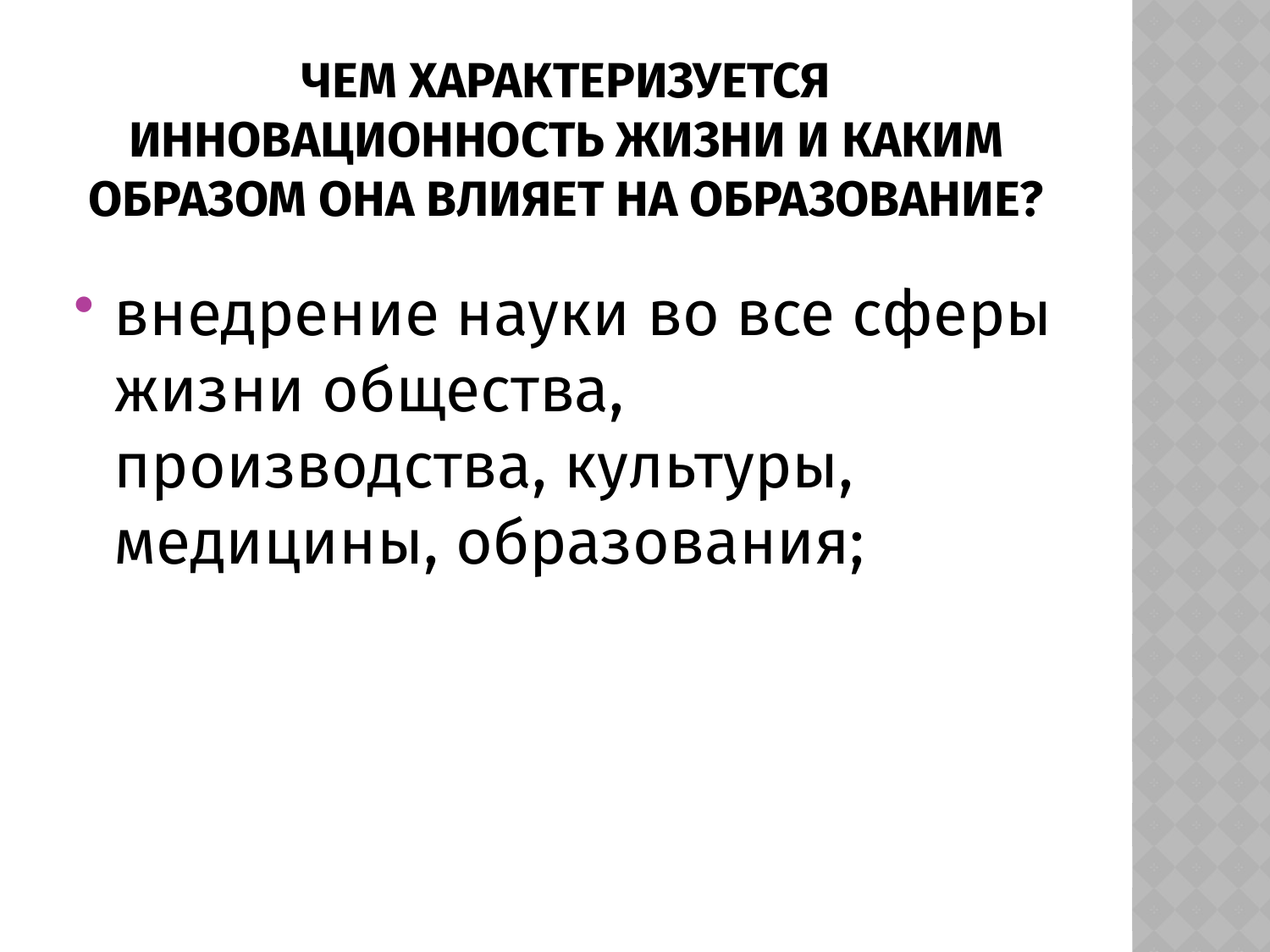

# Чем характеризуется инновационность жизни и каким образом она влияет на образование?
внедрение науки во все сферы жизни общества, производства, культуры, медицины, образования;
18